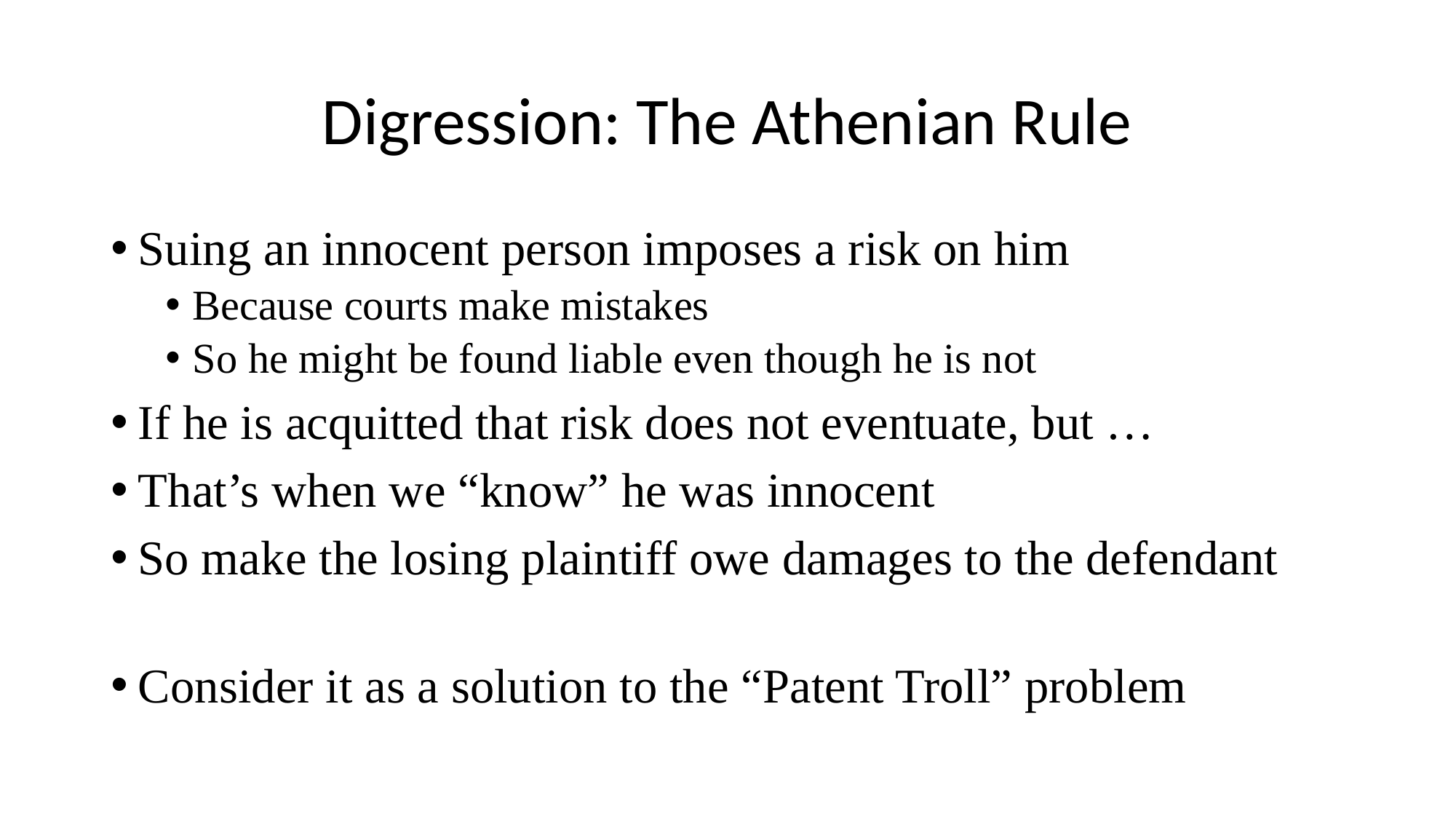

# Digression: The Athenian Rule
Suing an innocent person imposes a risk on him
Because courts make mistakes
So he might be found liable even though he is not
If he is acquitted that risk does not eventuate, but …
That’s when we “know” he was innocent
So make the losing plaintiff owe damages to the defendant
Consider it as a solution to the “Patent Troll” problem